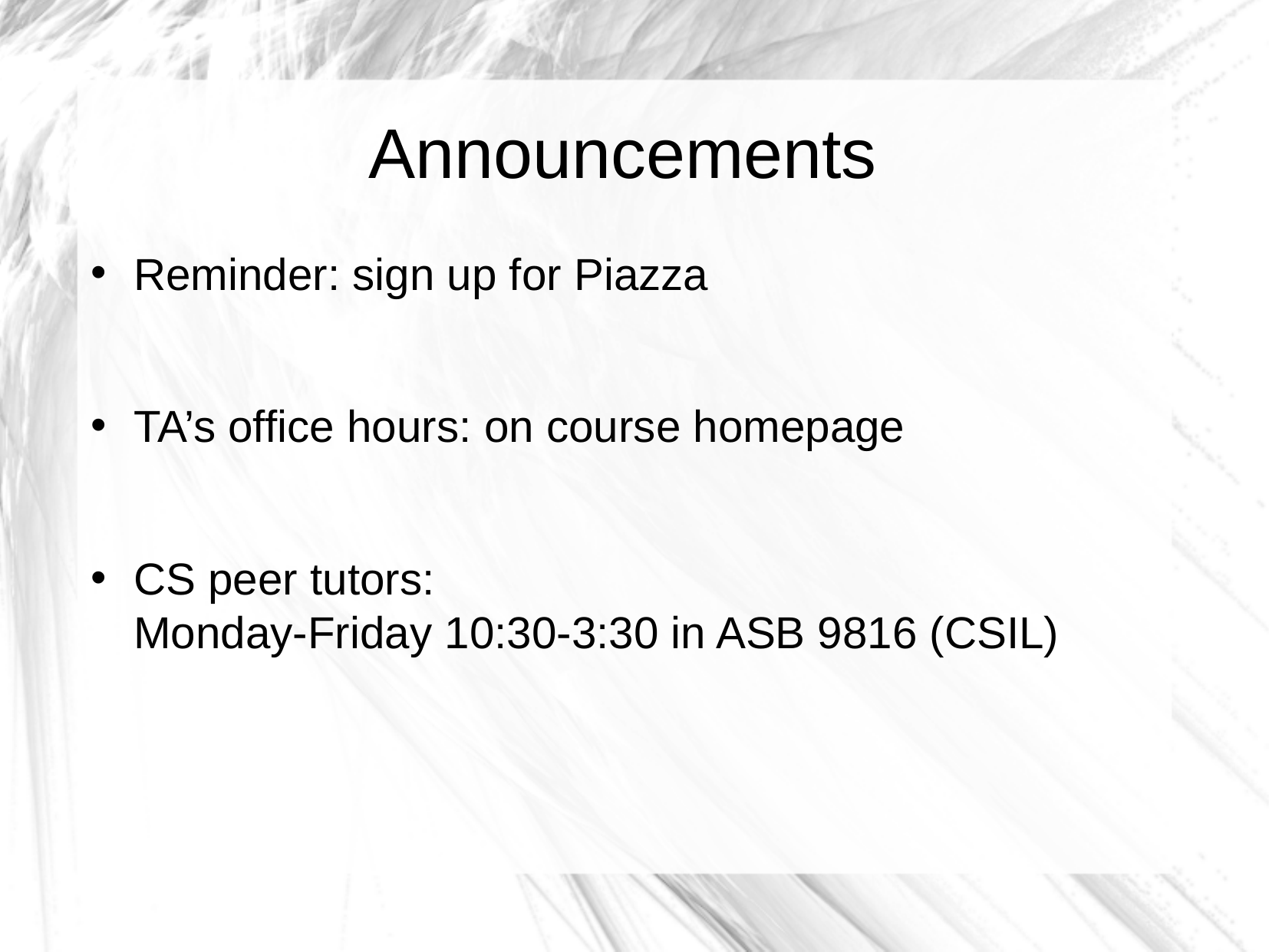

Announcements
Reminder: sign up for Piazza

TA’s office hours: on course homepage

CS peer tutors:
Monday-Friday 10:30-3:30 in ASB 9816 (CSIL)